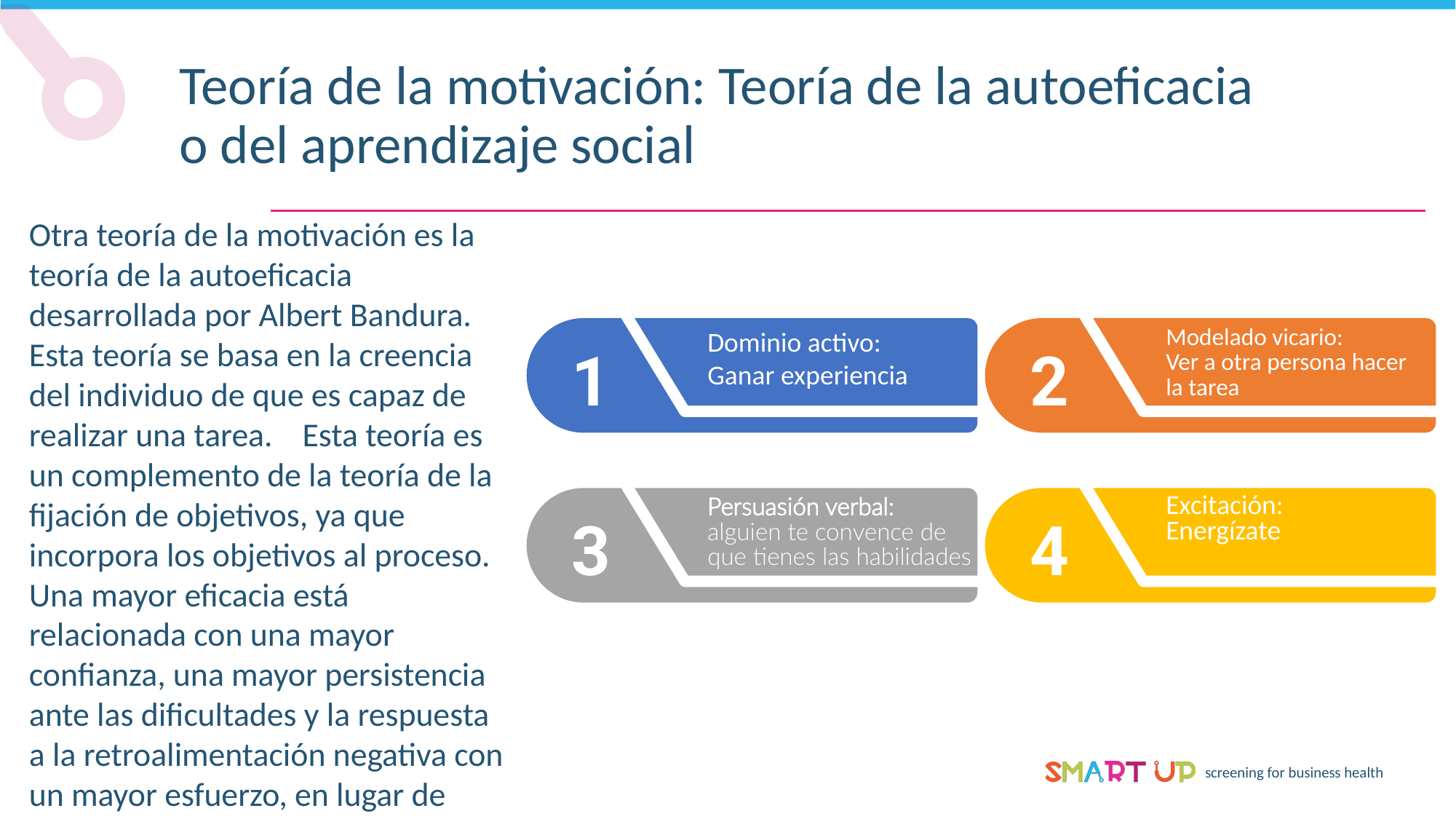

Teoría de la motivación: Teoría de la autoeficacia o del aprendizaje social
Otra teoría de la motivación es la teoría de la autoeficacia desarrollada por Albert Bandura. Esta teoría se basa en la creencia del individuo de que es capaz de realizar una tarea.    Esta teoría es un complemento de la teoría de la fijación de objetivos, ya que incorpora los objetivos al proceso. Una mayor eficacia está relacionada con una mayor confianza, una mayor persistencia ante las dificultades y la respuesta a la retroalimentación negativa con un mayor esfuerzo, en lugar de cerrarse.

Dominio activo:
Ganar experiencia
Modelado vicario:
Ver a otra persona hacer la tarea
1
2

Persuasión verbal:
alguien te convence de que tienes las habilidades
Excitación:
Energízate
3
4